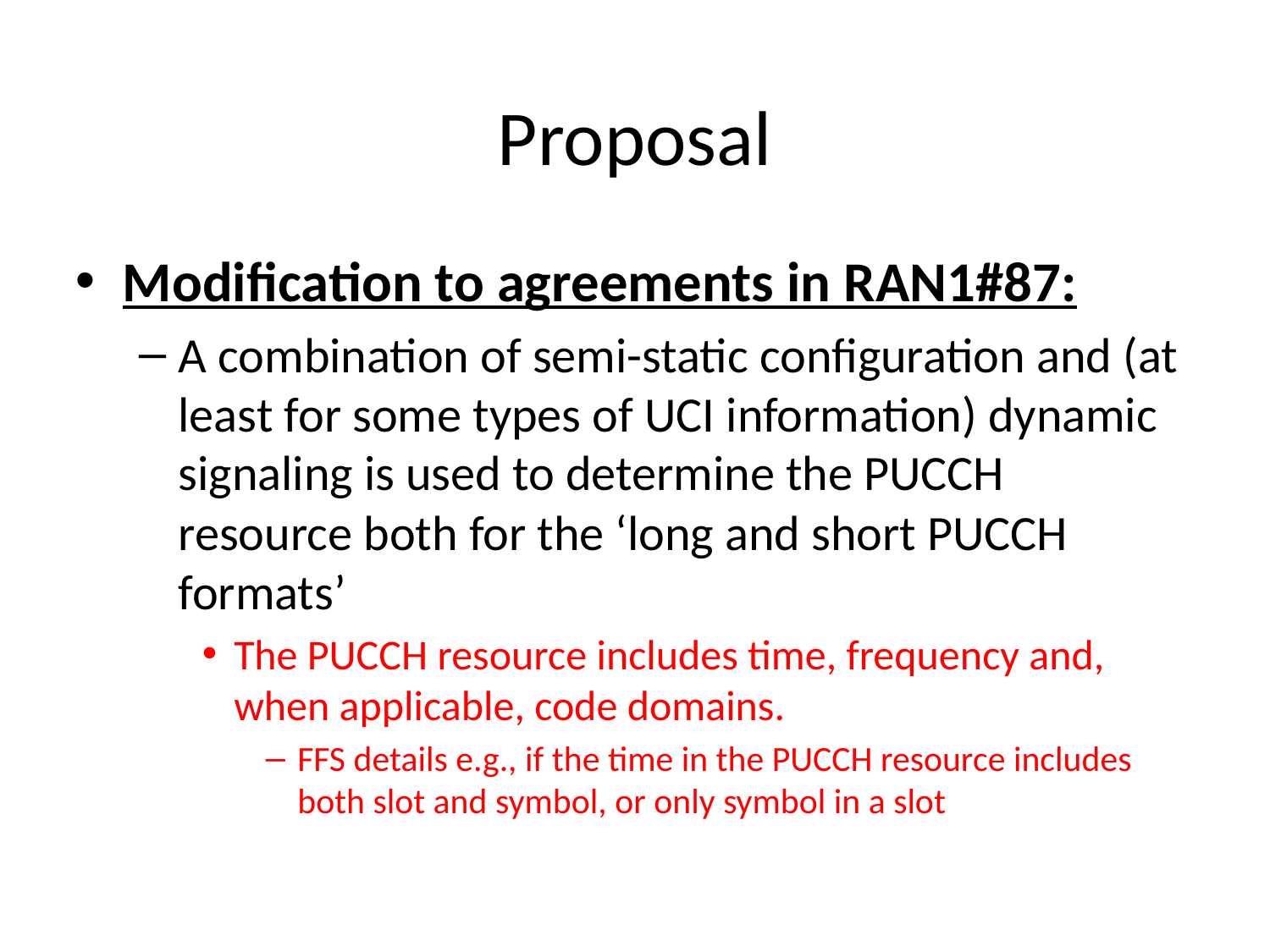

# Proposal
Modification to agreements in RAN1#87:
A combination of semi-static configuration and (at least for some types of UCI information) dynamic signaling is used to determine the PUCCH resource both for the ‘long and short PUCCH formats’
The PUCCH resource includes time, frequency and, when applicable, code domains.
FFS details e.g., if the time in the PUCCH resource includes both slot and symbol, or only symbol in a slot